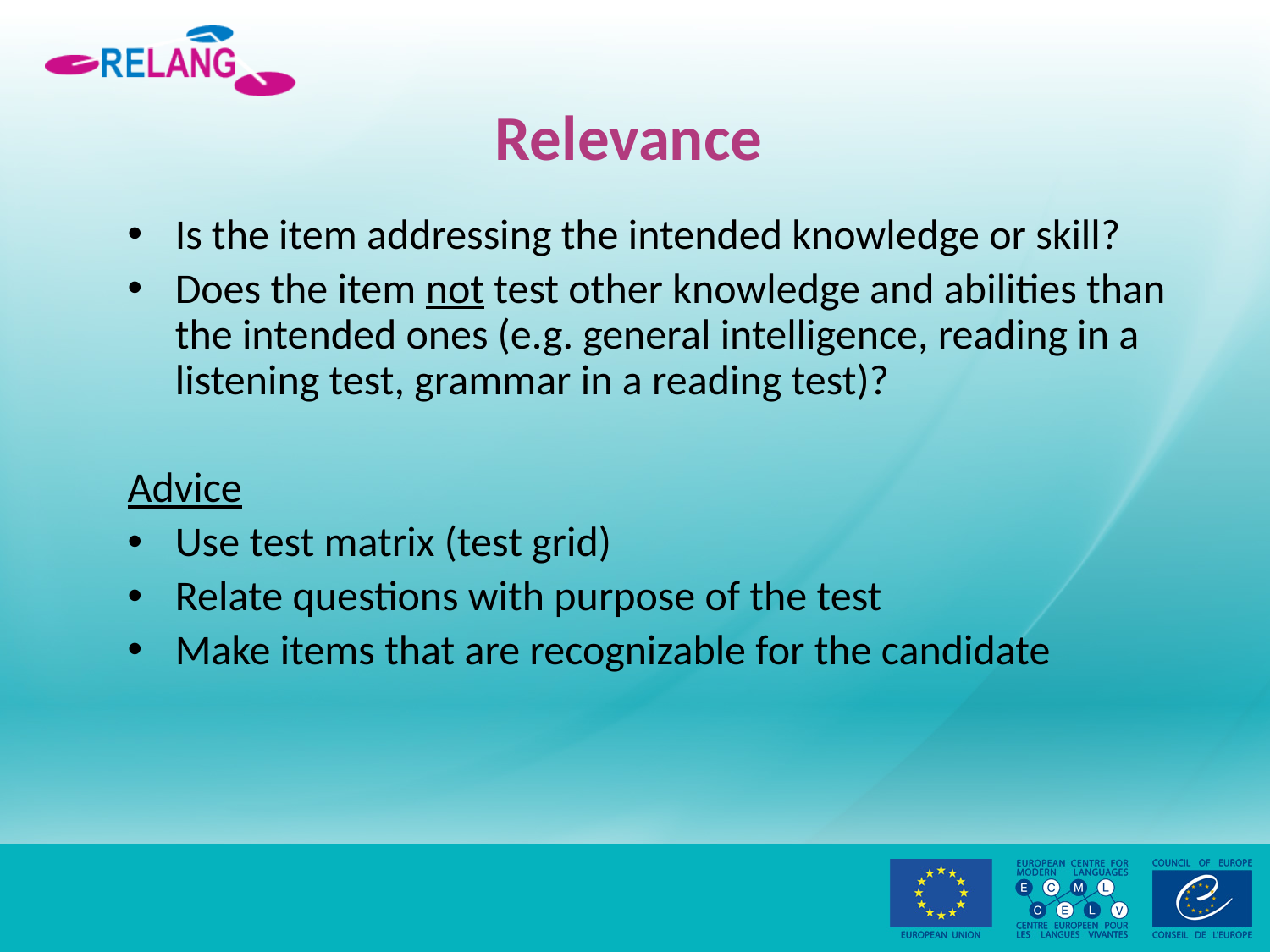

# Relevance
Is the item addressing the intended knowledge or skill?
Does the item not test other knowledge and abilities than the intended ones (e.g. general intelligence, reading in a listening test, grammar in a reading test)?

Advice
Use test matrix (test grid)
Relate questions with purpose of the test
Make items that are recognizable for the candidate